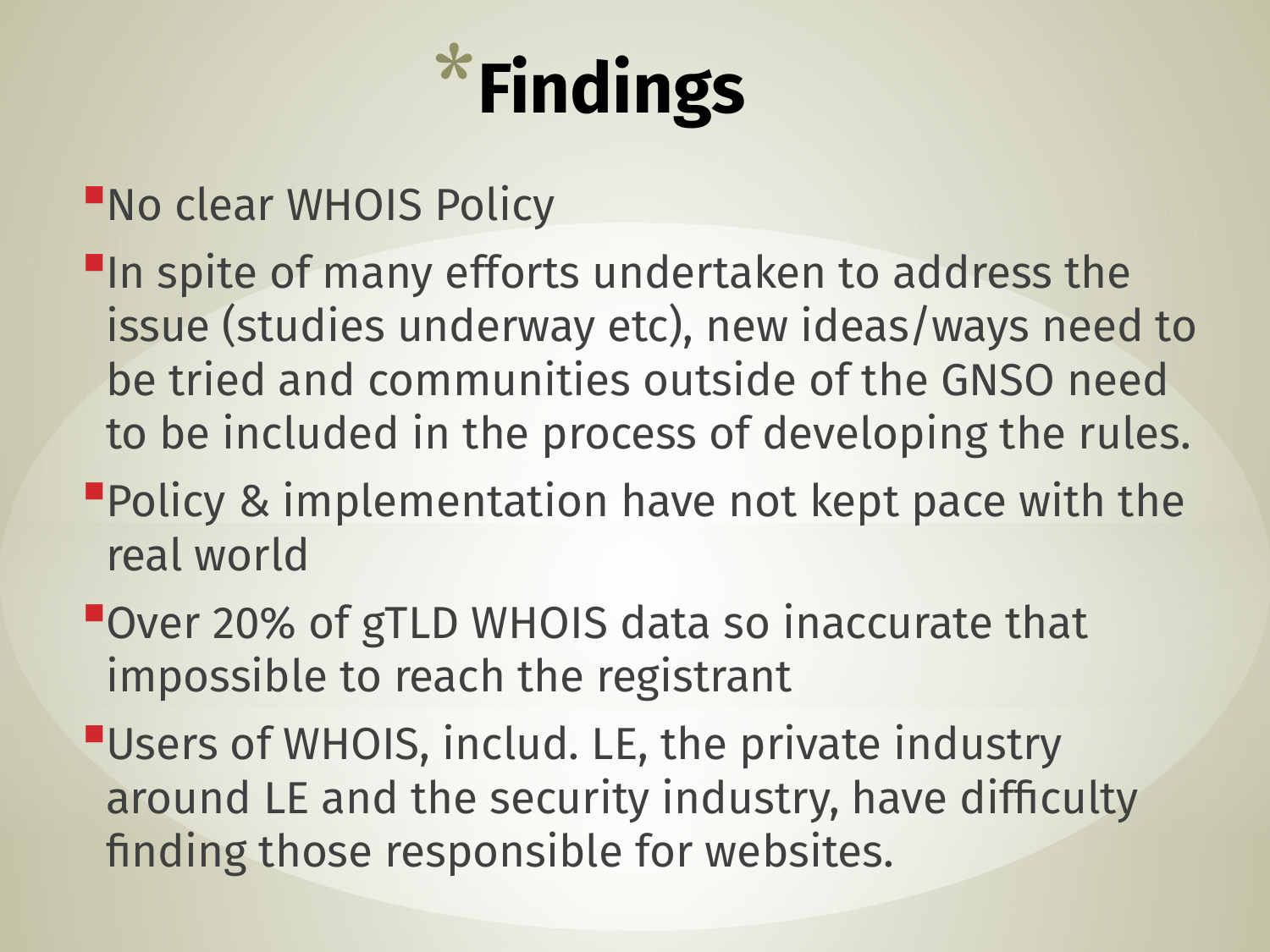

# Findings
No clear WHOIS Policy
In spite of many efforts undertaken to address the issue (studies underway etc), new ideas/ways need to be tried and communities outside of the GNSO need to be included in the process of developing the rules.
Policy & implementation have not kept pace with the real world
Over 20% of gTLD WHOIS data so inaccurate that impossible to reach the registrant
Users of WHOIS, includ. LE, the private industry around LE and the security industry, have difficulty finding those responsible for websites.